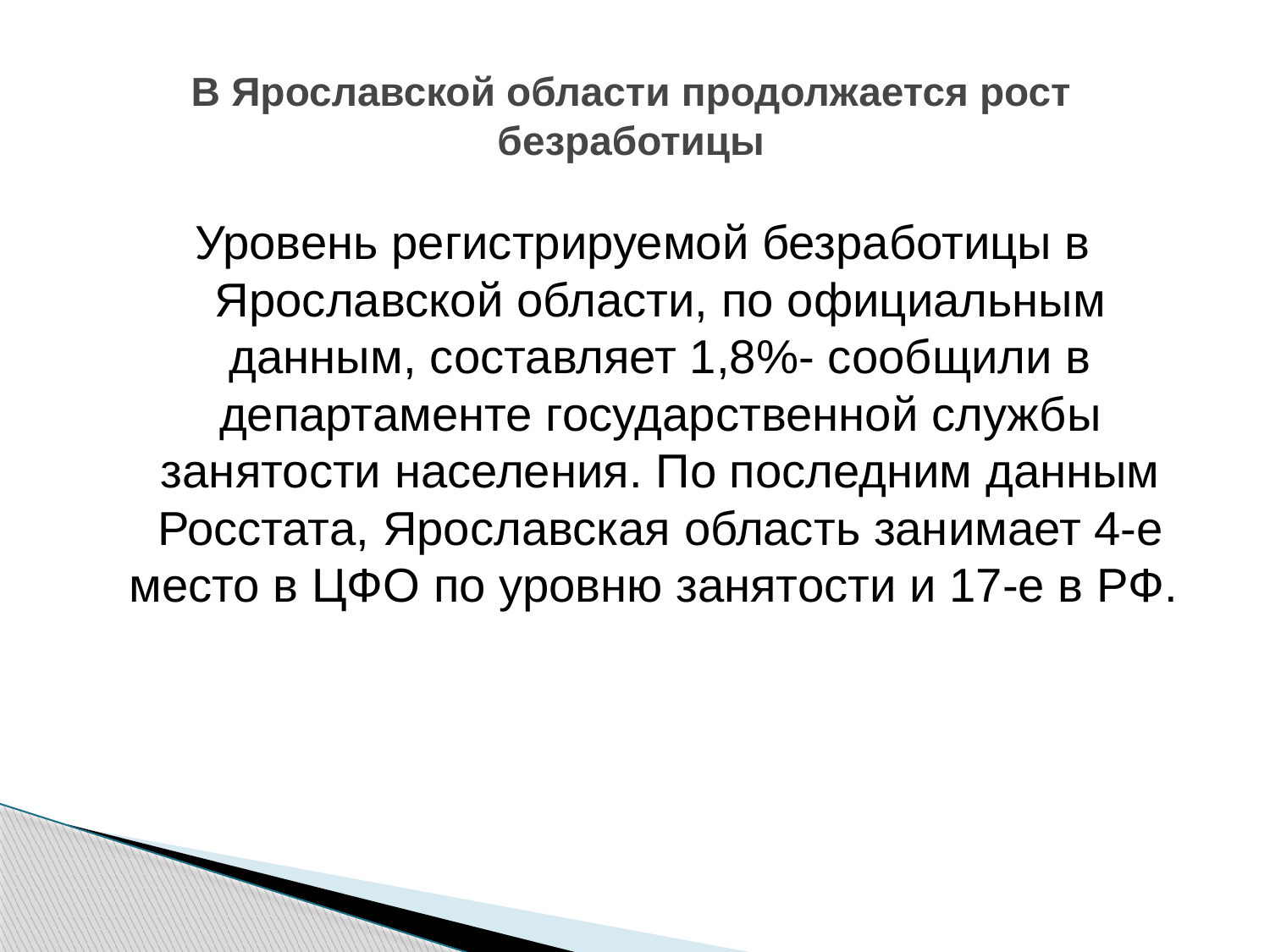

# В Ярославской области продолжается рост безработицы
Уровень регистрируемой безработицы в Ярославской области, по официальным данным, составляет 1,8%- сообщили в департаменте государственной службы занятости населения. По последним данным Росстата, Ярославская область занимает 4-е место в ЦФО по уровню занятости и 17-е в РФ.